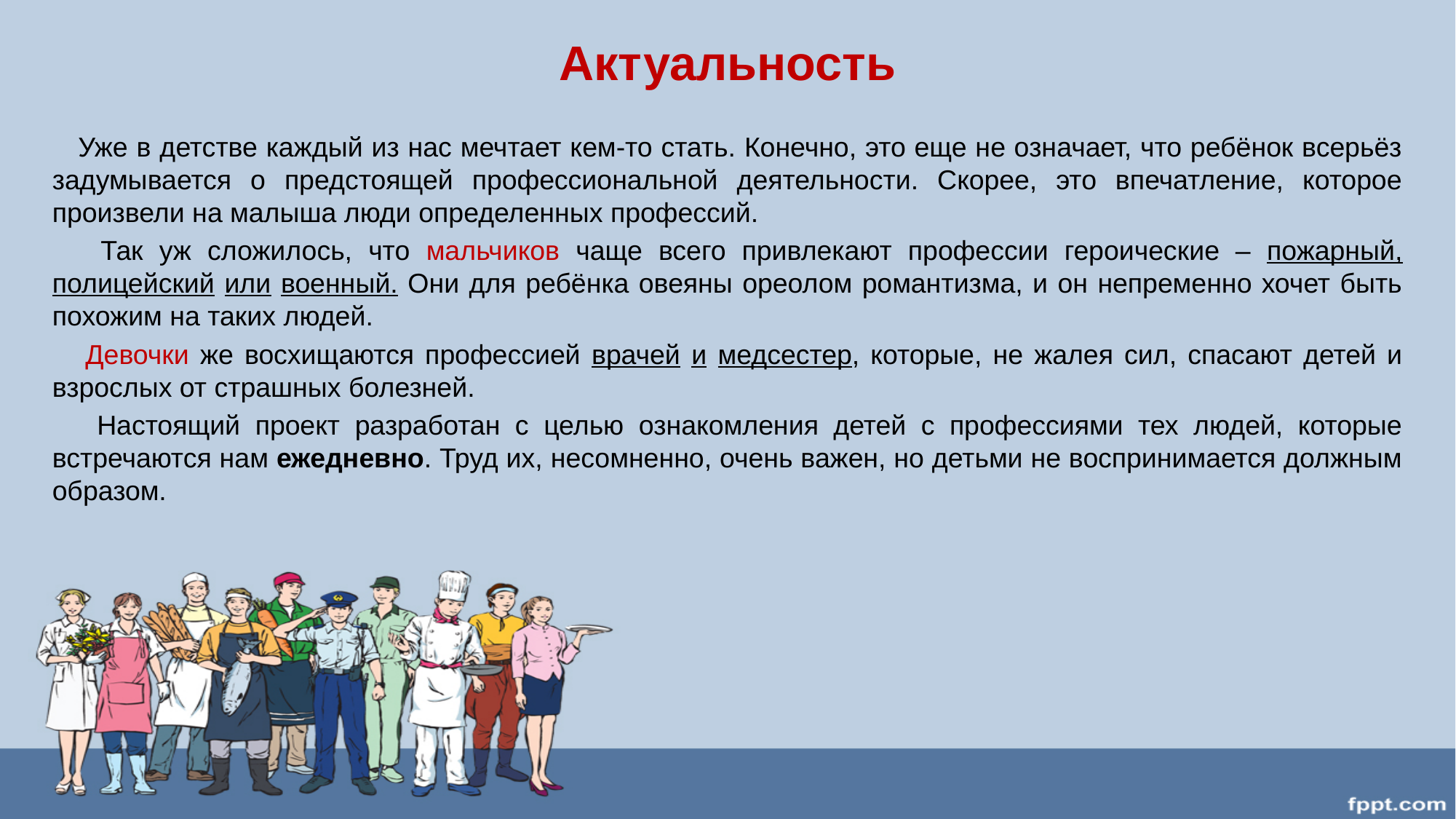

# Актуальность
   Уже в детстве каждый из нас мечтает кем-то стать. Конечно, это еще не означает, что ребёнок всерьёз задумывается о предстоящей профессиональной деятельности. Скорее, это впечатление, которое произвели на малыша люди определенных профессий.
   Так уж сложилось, что мальчиков чаще всего привлекают профессии героические – пожарный, полицейский или военный. Они для ребёнка овеяны ореолом романтизма, и он непременно хочет быть похожим на таких людей.
   Девочки же восхищаются профессией врачей и медсестер, которые, не жалея сил, спасают детей и взрослых от страшных болезней.
   Настоящий проект разработан с целью ознакомления детей с профессиями тех людей, которые встречаются нам ежедневно. Труд их, несомненно, очень важен, но детьми не воспринимается должным образом.